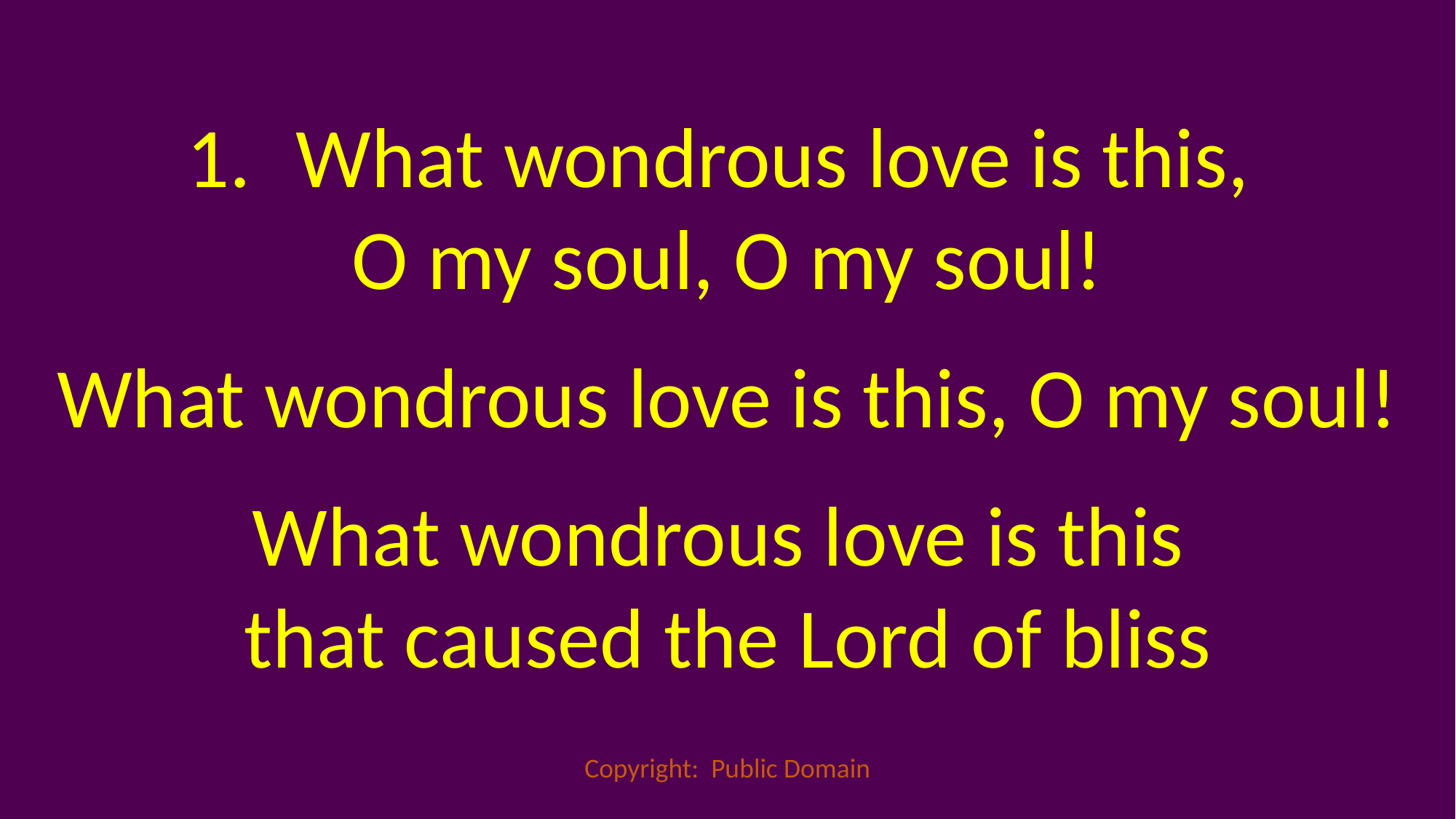

1. 	What wondrous love is this,
O my soul, O my soul!
What wondrous love is this, O my soul!
What wondrous love is this
that caused the Lord of bliss
Copyright:  Public Domain